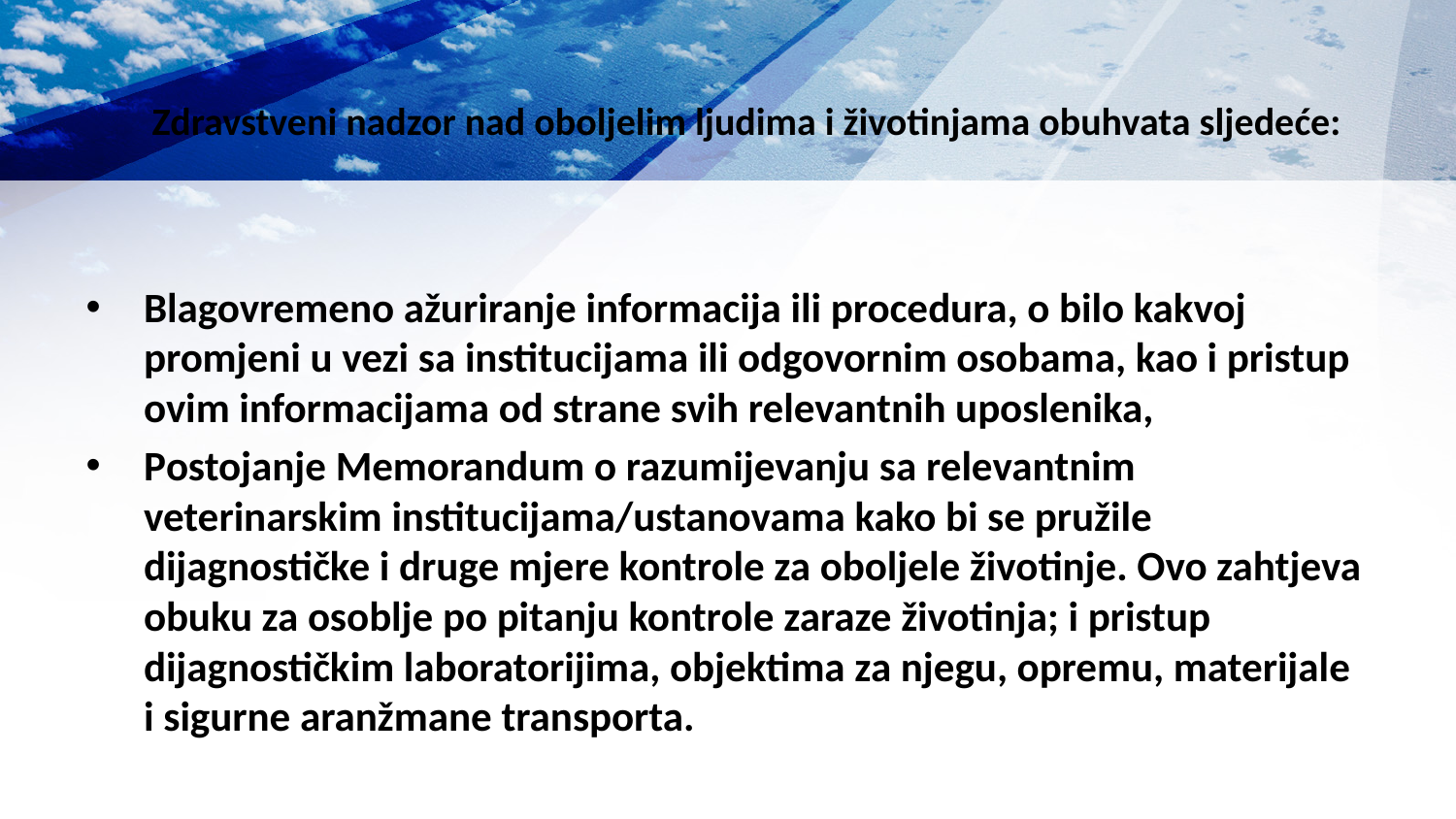

# Zdravstveni nadzor nad oboljelim ljudima i životinjama obuhvata sljedeće:

Blagovremeno ažuriranje informacija ili procedura, o bilo kakvoj promjeni u vezi sa institucijama ili odgovornim osobama, kao i pristup ovim informacijama od strane svih relevantnih uposlenika,
Postojanje Memorandum o razumijevanju sa relevantnim veterinarskim institucijama/ustanovama kako bi se pružile dijagnostičke i druge mjere kontrole za oboljele životinje. Ovo zahtjeva obuku za osoblje po pitanju kontrole zaraze životinja; i pristup dijagnostičkim laboratorijima, objektima za njegu, opremu, materijale i sigurne aranžmane transporta.